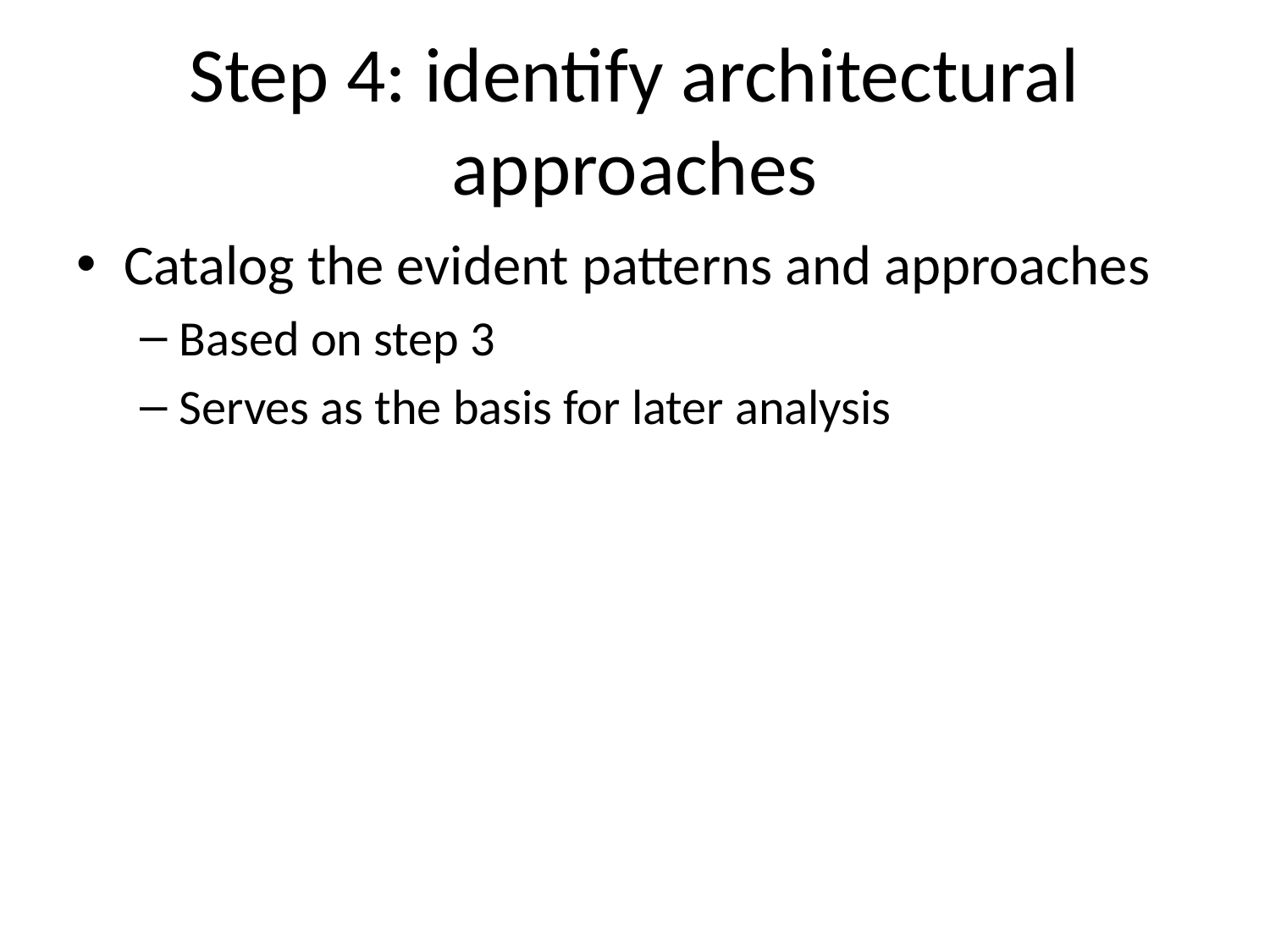

# Step 4: identify architectural approaches
Catalog the evident patterns and approaches
Based on step 3
Serves as the basis for later analysis